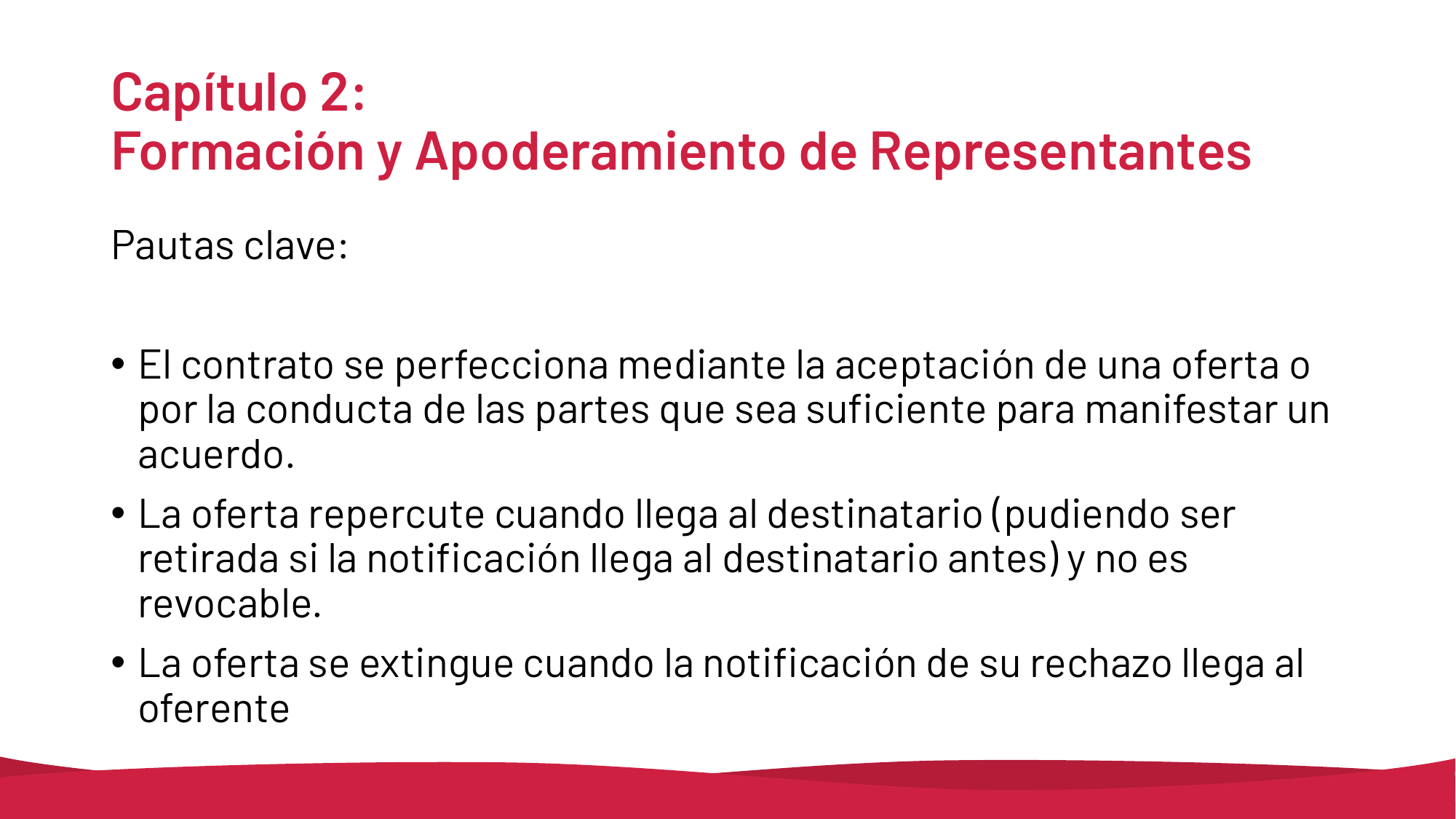

# Capítulo 2: Formación y Apoderamiento de Representantes
Pautas clave:

El contrato se perfecciona mediante la aceptación de una oferta o por la conducta de las partes que sea suficiente para manifestar un acuerdo.
La oferta repercute cuando llega al destinatario (pudiendo ser retirada si la notificación llega al destinatario antes) y no es revocable.
La oferta se extingue cuando la notificación de su rechazo llega al oferente